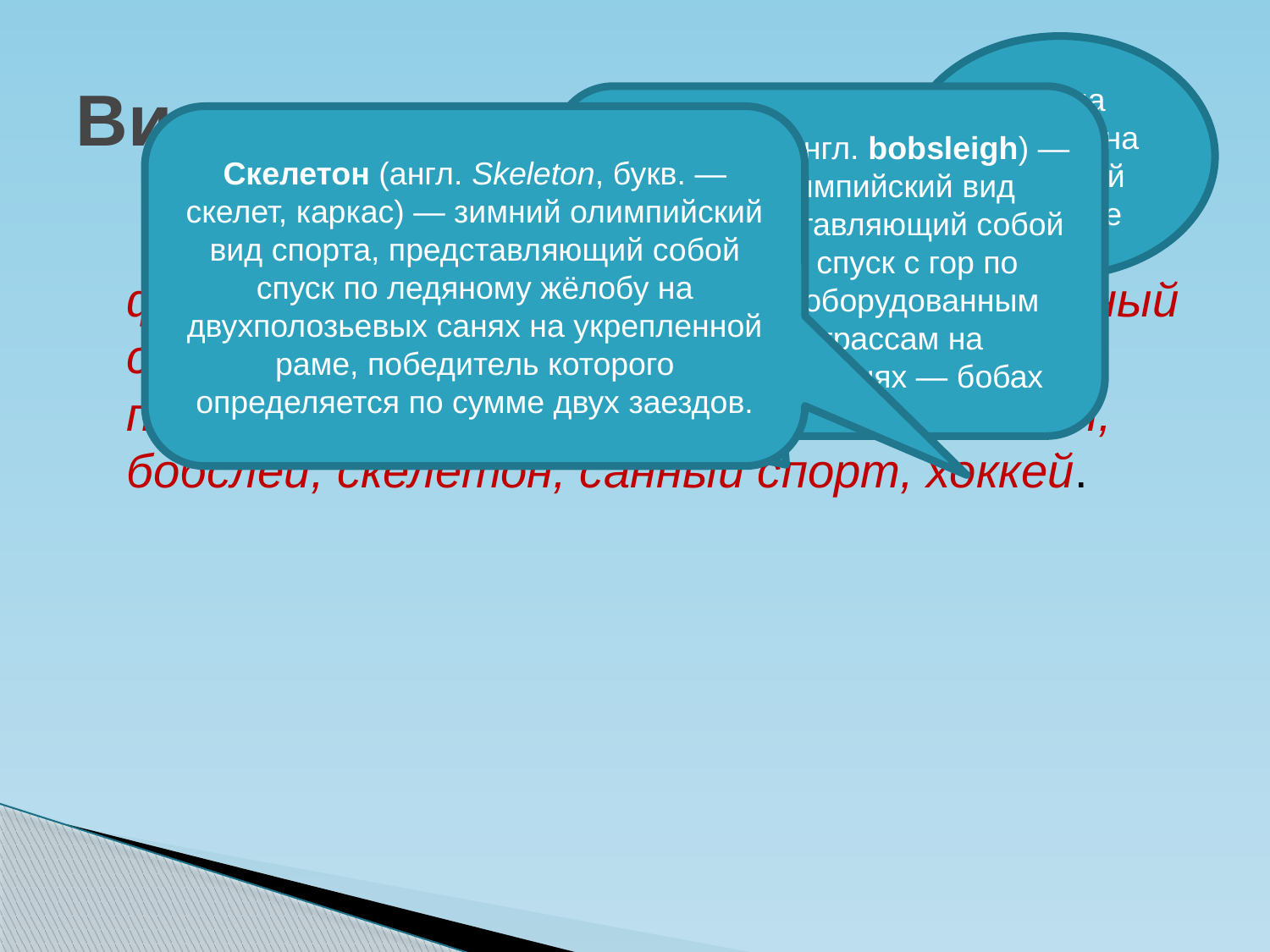

бег на коньках на короткой дорожке
# Виды спорта
Бобсле́й (от англ. bobsleigh) — зимний олимпийский вид спорта, представляющий собой скоростной спуск с гор по специально оборудованным ледовым трассам на управляемых санях — бобах
Скелетон (англ. Skeleton, букв. — скелет, каркас) — зимний олимпийский вид спорта, представляющий собой спуск по ледяному жёлобу на двухполозьевых санях на укрепленной раме, победитель которого определяется по сумме двух заездов.
    Биатлон, кёрлинг, конькобежный спорт, фигурное катание, шорт-трек, горнолыжный спорт, лыжное двоеборье, лыжные гонки, прыжки с трамплина, сноуборд, фристайл, бобслей, скелетон, санный спорт, хоккей.